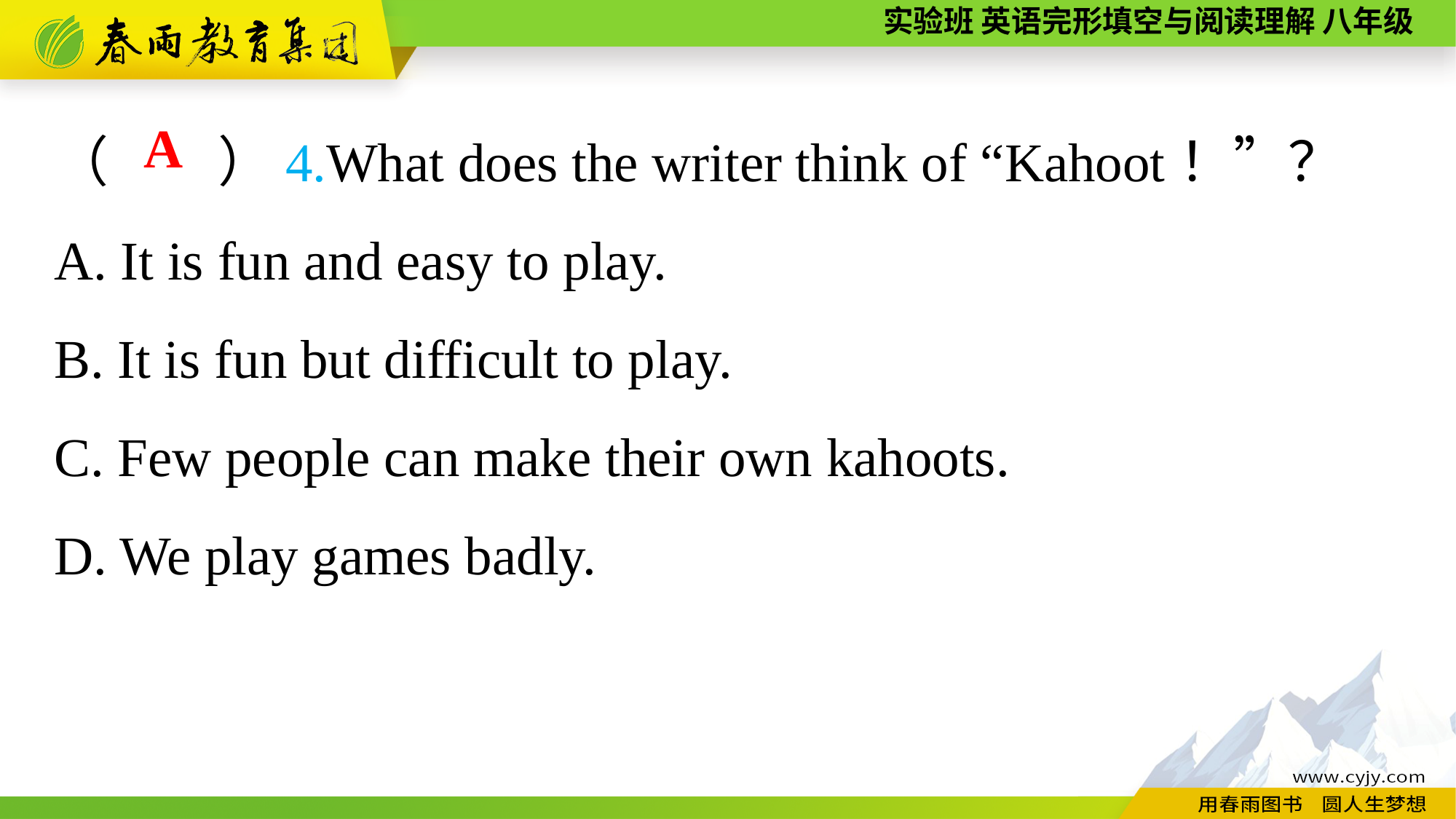

（　　）4.What does the writer think of “Kahoot！”？
A. It is fun and easy to play.
B. It is fun but difficult to play.
C. Few people can make their own kahoots.
D. We play games badly.
A